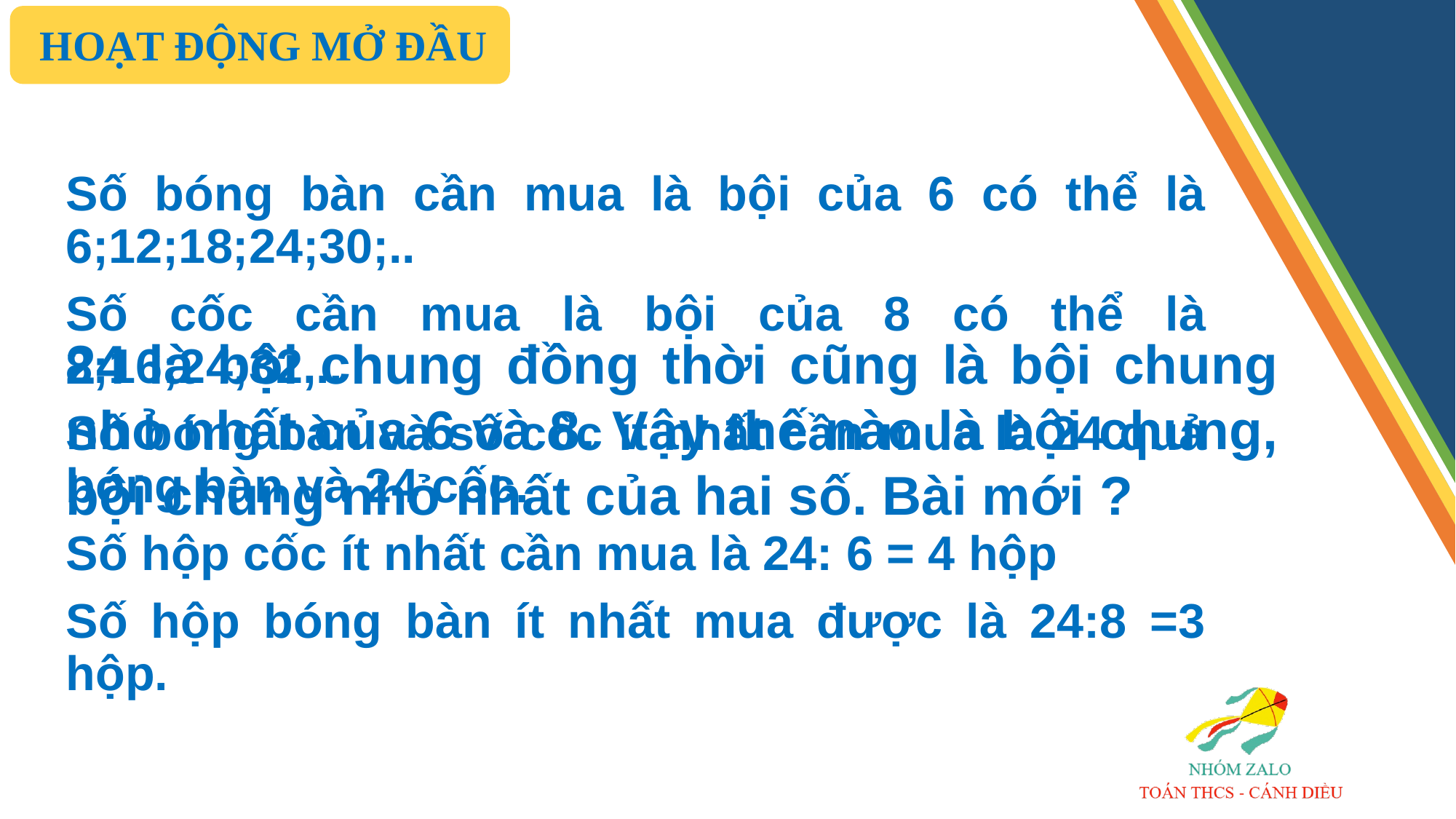

HOẠT ĐỘNG MỞ ĐẦU
Số bóng bàn cần mua là bội của 6 có thể là 6;12;18;24;30;..
Số cốc cần mua là bội của 8 có thể là 8;16;24;32,..
Số bóng bàn và số cốc ít nhất cần mua là 24 quả bóng bàn và 24 cốc.
Số hộp cốc ít nhất cần mua là 24: 6 = 4 hộp
Số hộp bóng bàn ít nhất mua được là 24:8 =3 hộp.
24 là bội chung đồng thời cũng là bội chung nhỏ nhất của 6 và 8. Vậy thế nào là bội chung, bội chung nhỏ nhất của hai số. Bài mới ?